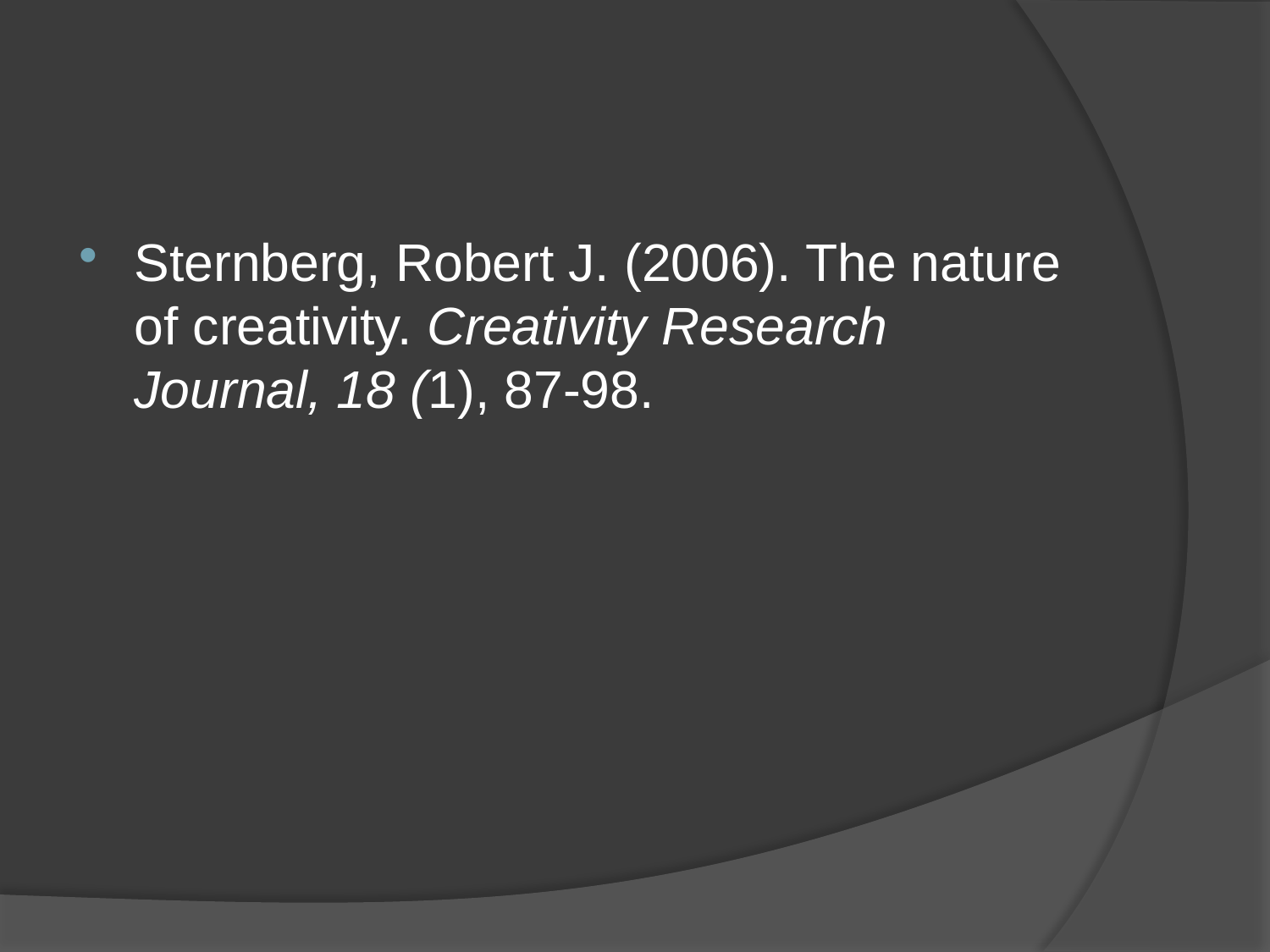

Sternberg, Robert J. (2006). The nature of creativity. Creativity Research Journal, 18 (1), 87-98.